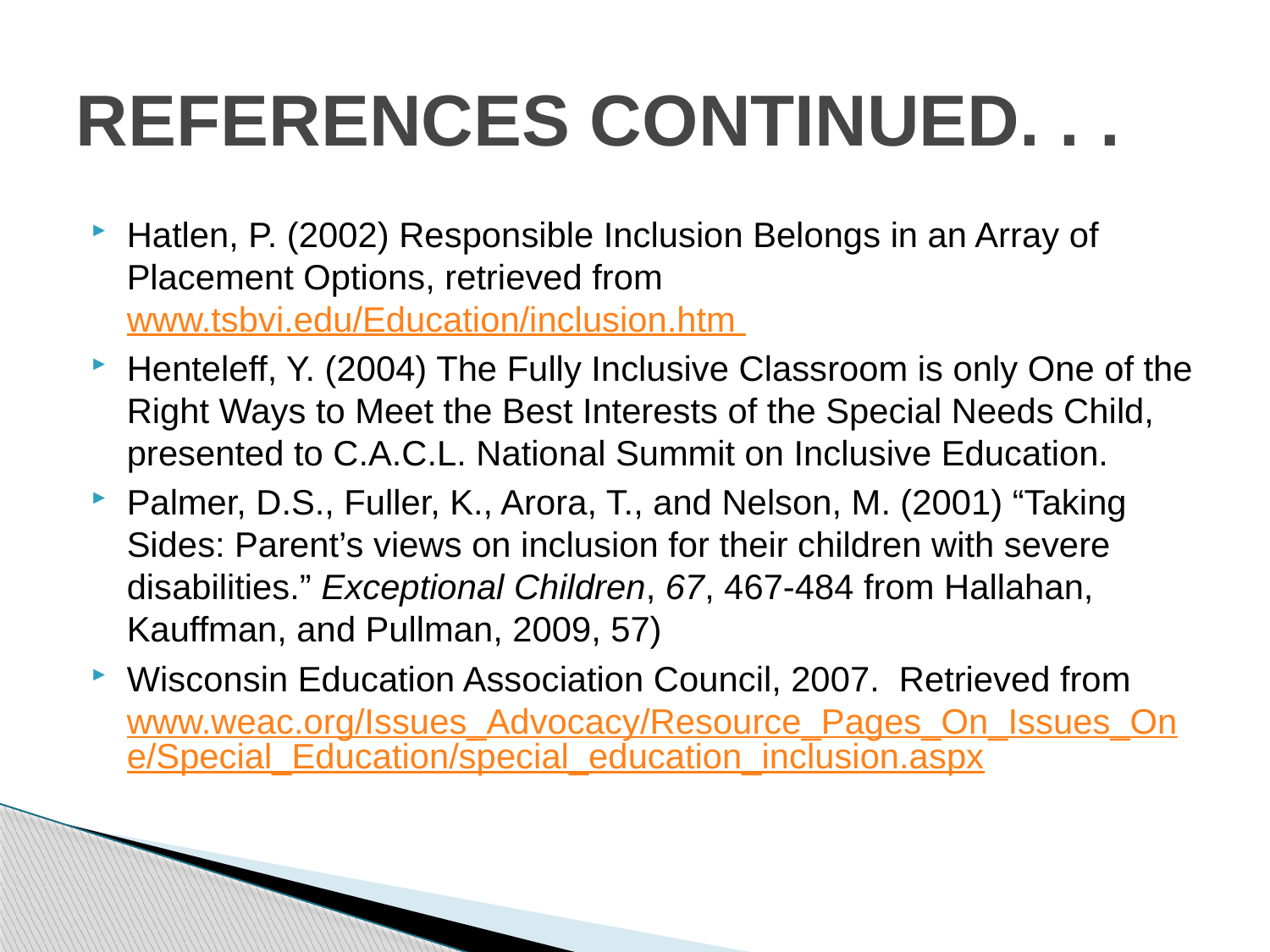

# REFERENCES CONTINUED. . .
Hatlen, P. (2002) Responsible Inclusion Belongs in an Array of Placement Options, retrieved from www.tsbvi.edu/Education/inclusion.htm
Henteleff, Y. (2004) The Fully Inclusive Classroom is only One of the Right Ways to Meet the Best Interests of the Special Needs Child, presented to C.A.C.L. National Summit on Inclusive Education.
Palmer, D.S., Fuller, K., Arora, T., and Nelson, M. (2001) “Taking Sides: Parent’s views on inclusion for their children with severe disabilities.” Exceptional Children, 67, 467-484 from Hallahan, Kauffman, and Pullman, 2009, 57)
Wisconsin Education Association Council, 2007.  Retrieved from www.weac.org/Issues_Advocacy/Resource_Pages_On_Issues_One/Special_Education/special_education_inclusion.aspx